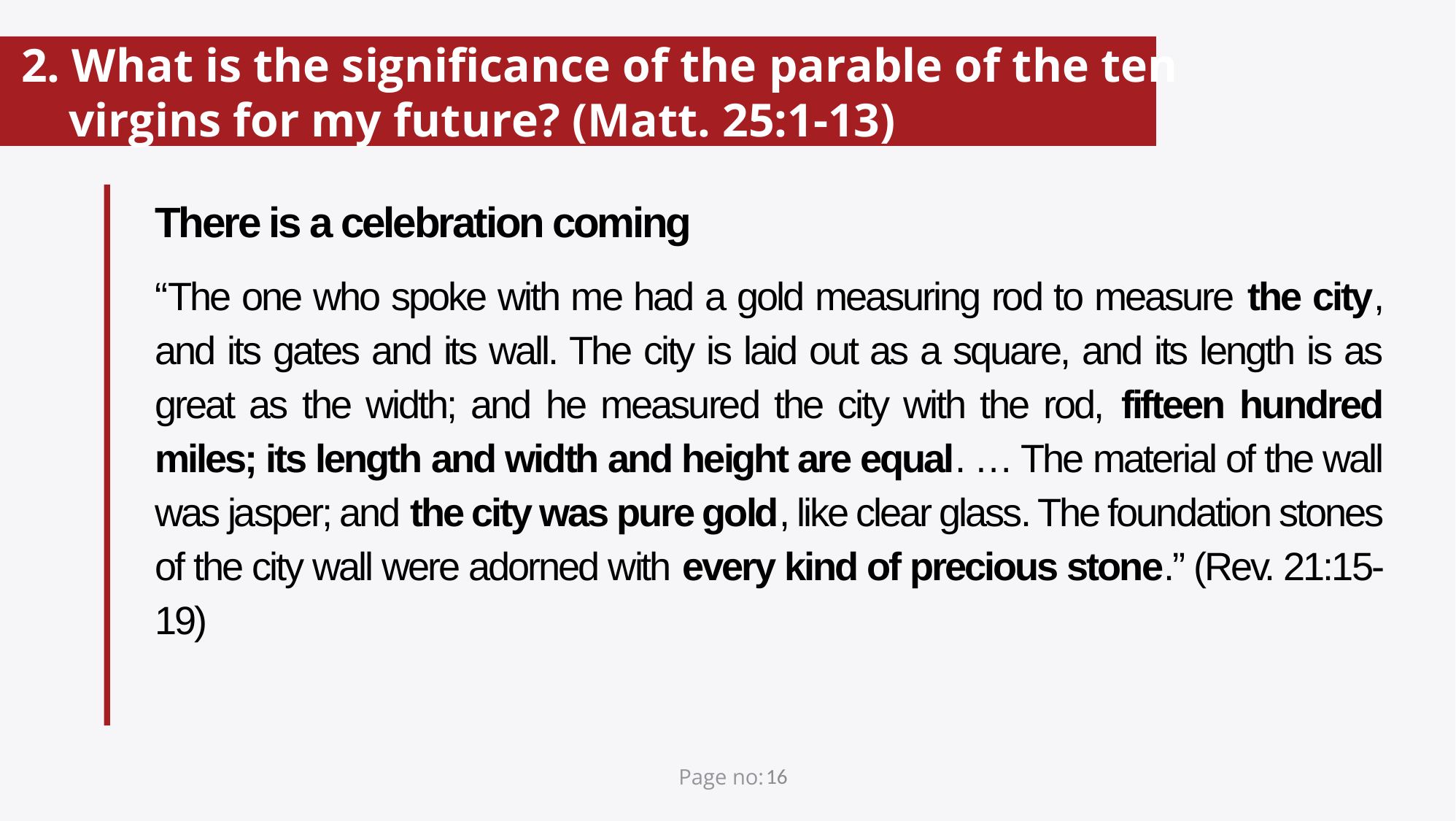

# 2. What is the significance of the parable of the ten virgins for my future? (Matt. 25:1-13)
There is a celebration coming
“The one who spoke with me had a gold measuring rod to measure the city, and its gates and its wall. The city is laid out as a square, and its length is as great as the width; and he measured the city with the rod, fifteen hundred miles; its length and width and height are equal. … The material of the wall was jasper; and the city was pure gold, like clear glass. The foundation stones of the city wall were adorned with every kind of precious stone.” (Rev. 21:15-19)